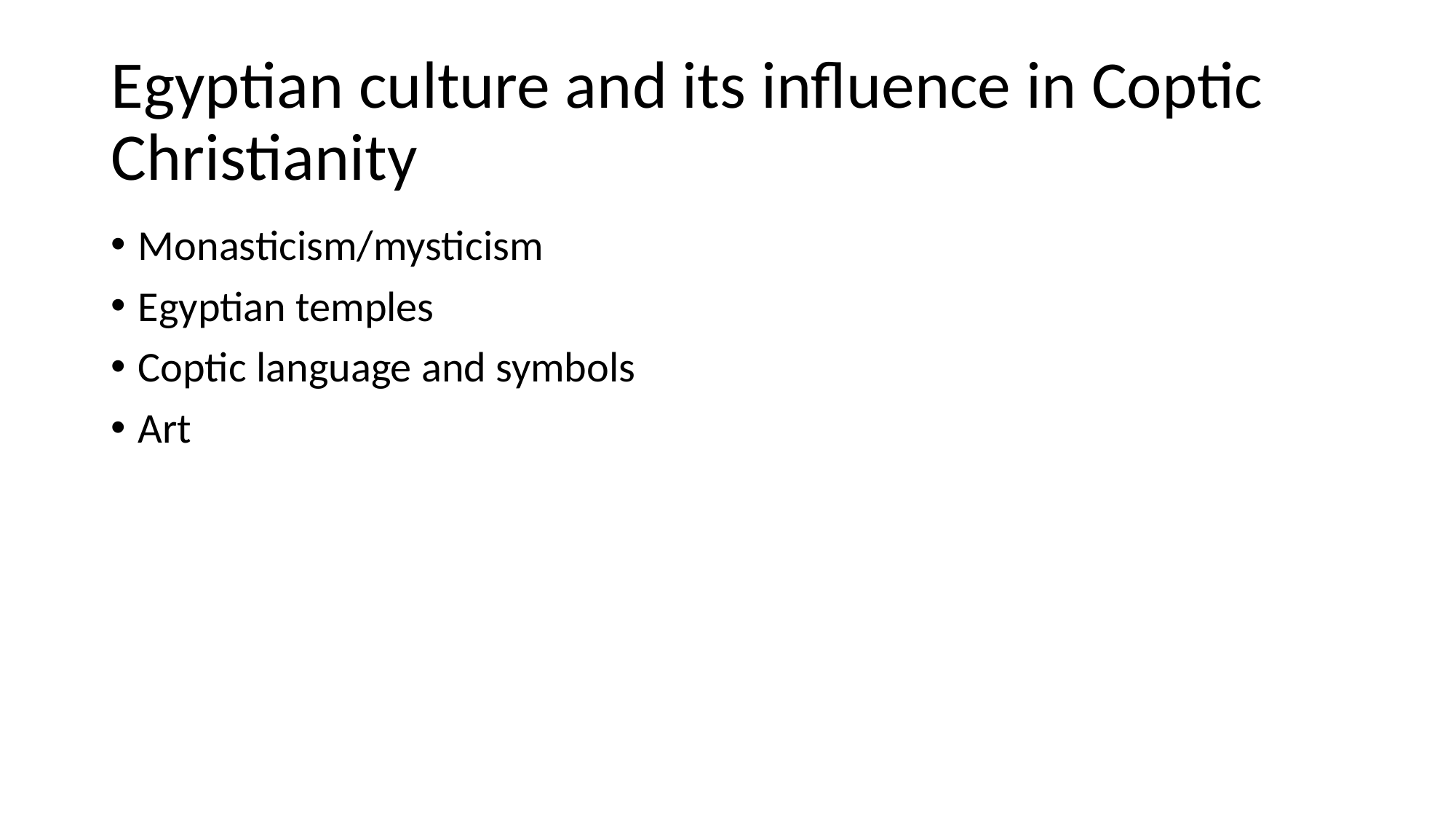

# Egyptian culture and its influence in Coptic Christianity
Monasticism/mysticism
Egyptian temples
Coptic language and symbols
Art